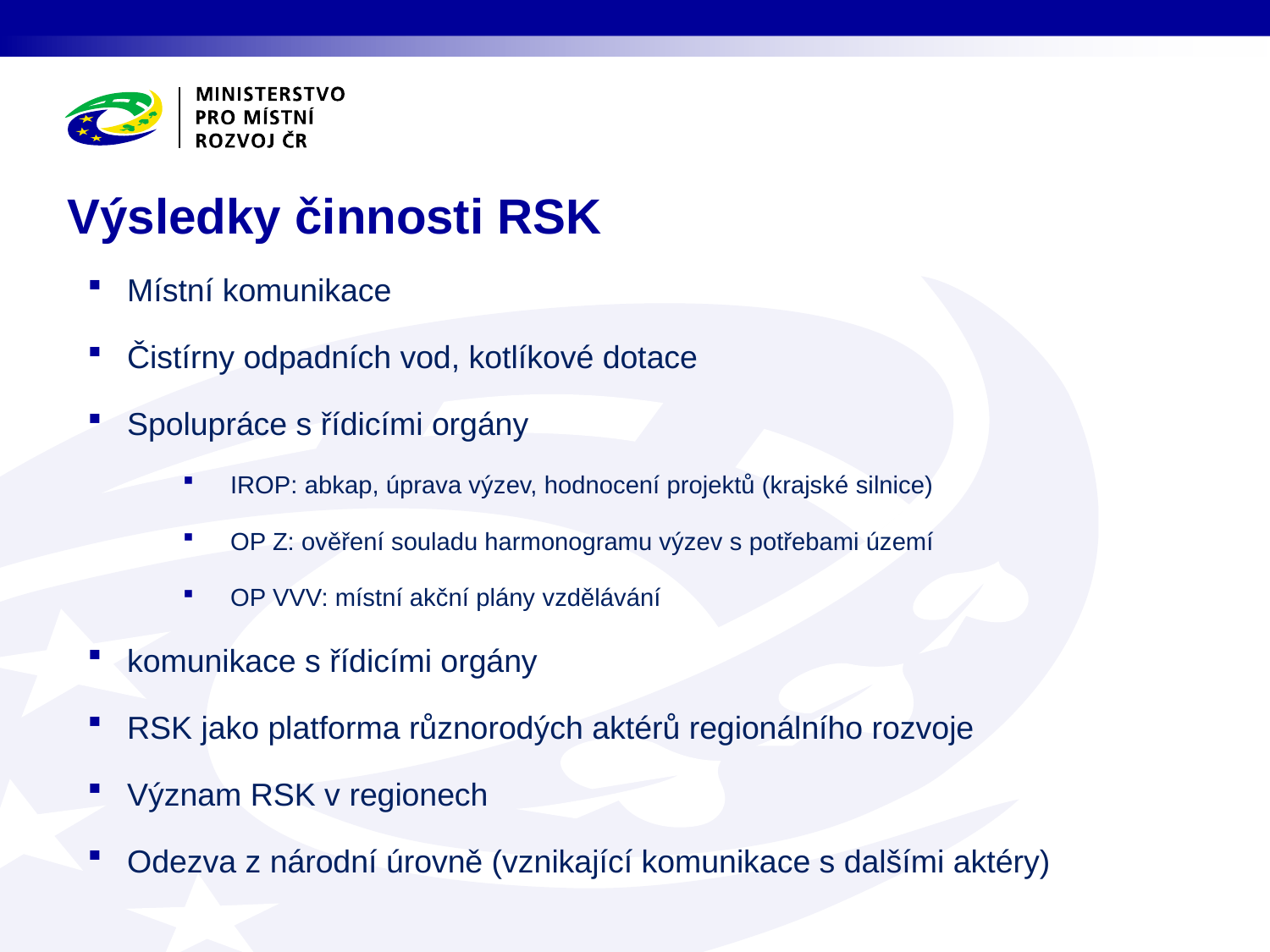

# Výsledky činnosti RSK
Místní komunikace
Čistírny odpadních vod, kotlíkové dotace
Spolupráce s řídicími orgány
IROP: abkap, úprava výzev, hodnocení projektů (krajské silnice)
OP Z: ověření souladu harmonogramu výzev s potřebami území
OP VVV: místní akční plány vzdělávání
komunikace s řídicími orgány
RSK jako platforma různorodých aktérů regionálního rozvoje
Význam RSK v regionech
Odezva z národní úrovně (vznikající komunikace s dalšími aktéry)